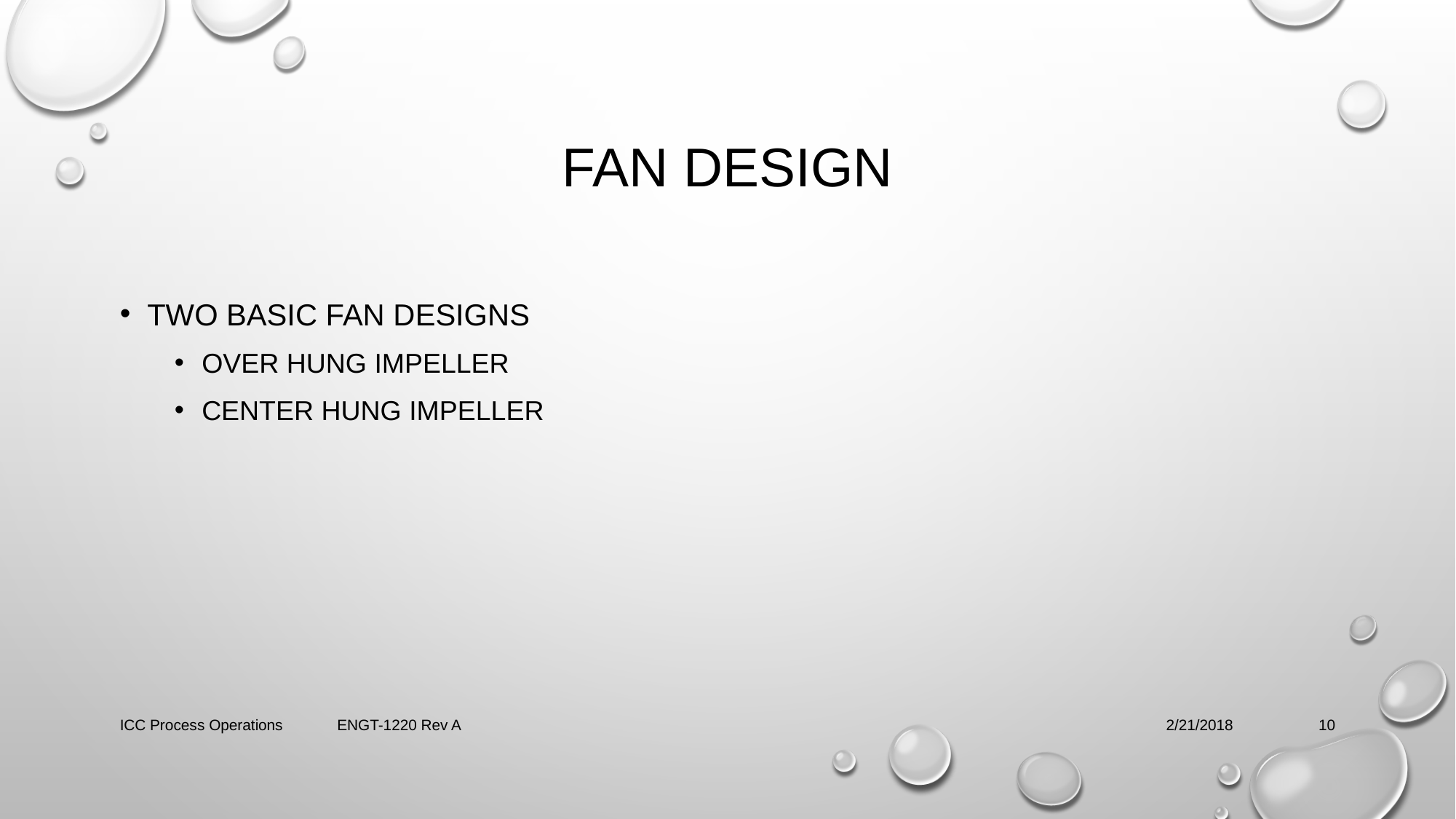

# Fan design
Two basic fan designs
Over hung impeller
Center hung impeller
ICC Process Operations             ENGT-1220 Rev A
2/21/2018
10